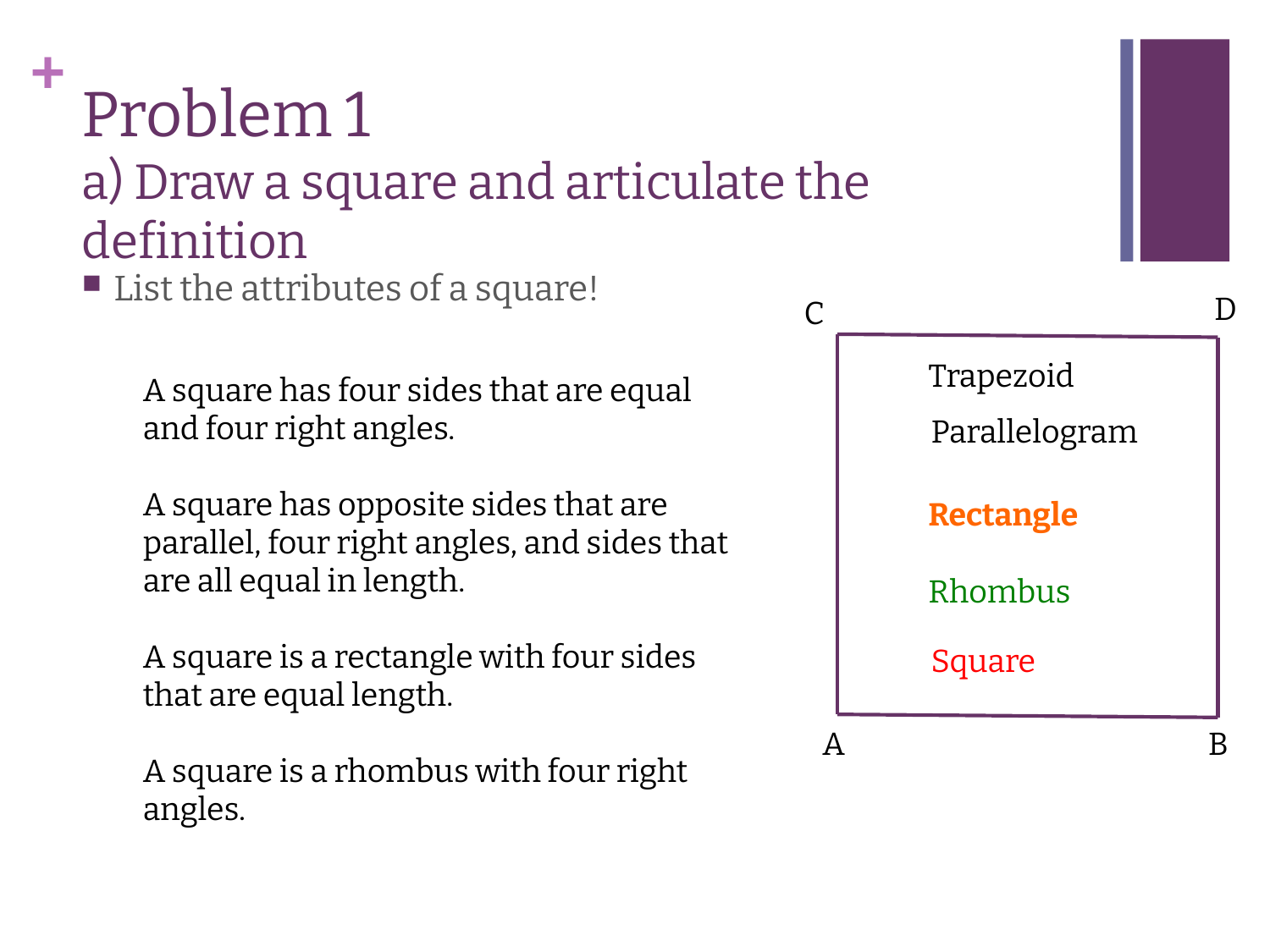

# Problem 1 a) Draw a square and articulate the definition
List the attributes of a square!
D
C
Trapezoid
A square has four sides that are equal and four right angles.

A square has opposite sides that are parallel, four right angles, and sides that are all equal in length.

A square is a rectangle with four sides that are equal length.

A square is a rhombus with four right angles.
Parallelogram
Rectangle
Rhombus
Square
A
B